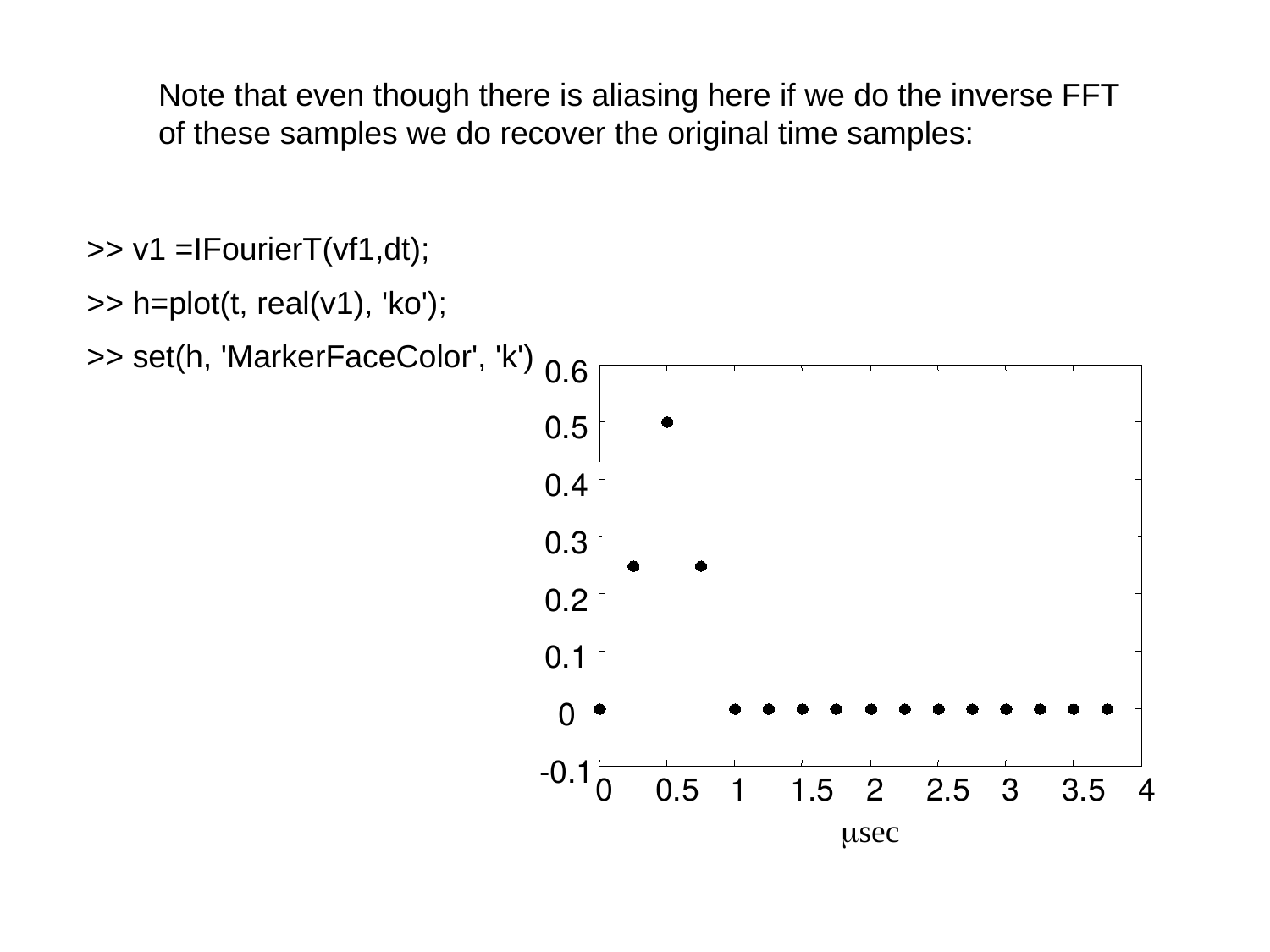

Note that even though there is aliasing here if we do the inverse FFT of these samples we do recover the original time samples:
>> v1 =IFourierT(vf1,dt);
>> h=plot(t, real(v1), 'ko');
>> set(h, 'MarkerFaceColor', 'k')
0.6

0.5

0.4

0.3

0.2

0.1

0

-0.1

0
0.5
1
1.5
2
2.5
3
3.5
4
μsec